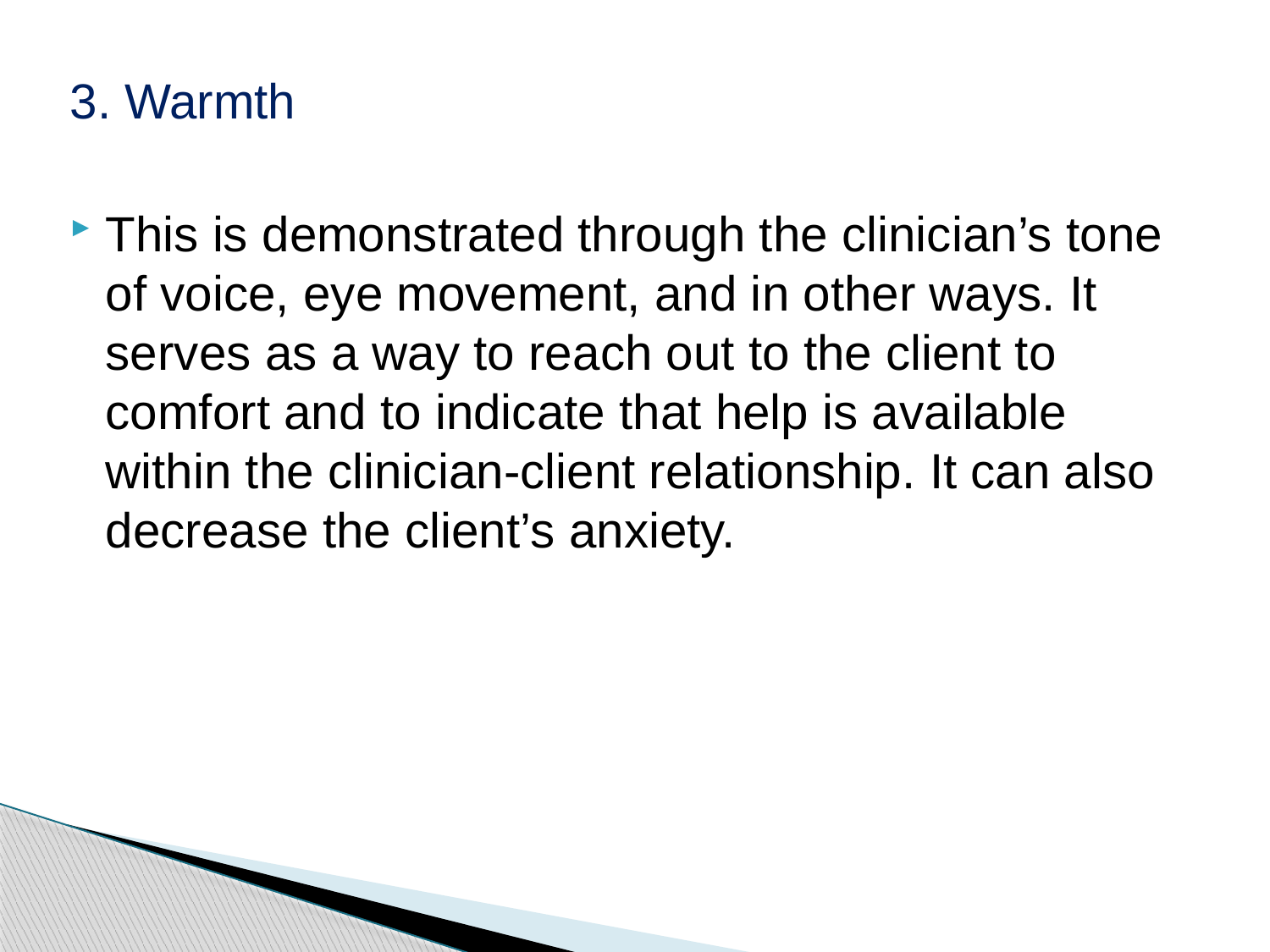

3. Warmth

This is demonstrated through the clinician’s tone of voice, eye movement, and in other ways. It serves as a way to reach out to the client to comfort and to indicate that help is available within the clinician-client relationship. It can also decrease the client’s anxiety.